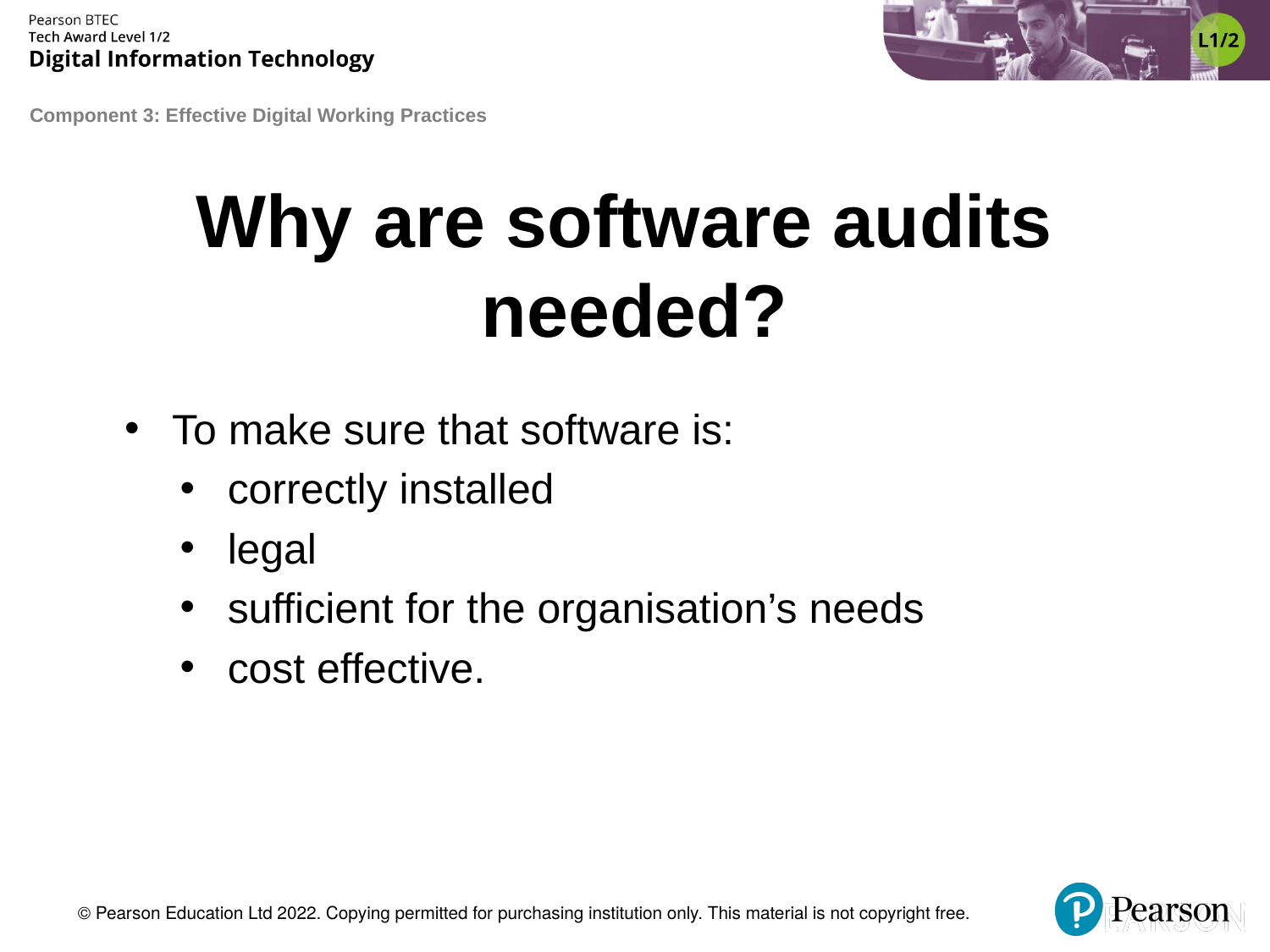

Why are software audits
needed?
To make sure that software is:
correctly installed
legal
sufficient for the organisation’s needs
cost effective.
© Pearson Education Ltd 2022. Copying permitted for purchasing institution only. This material is not copyright free.